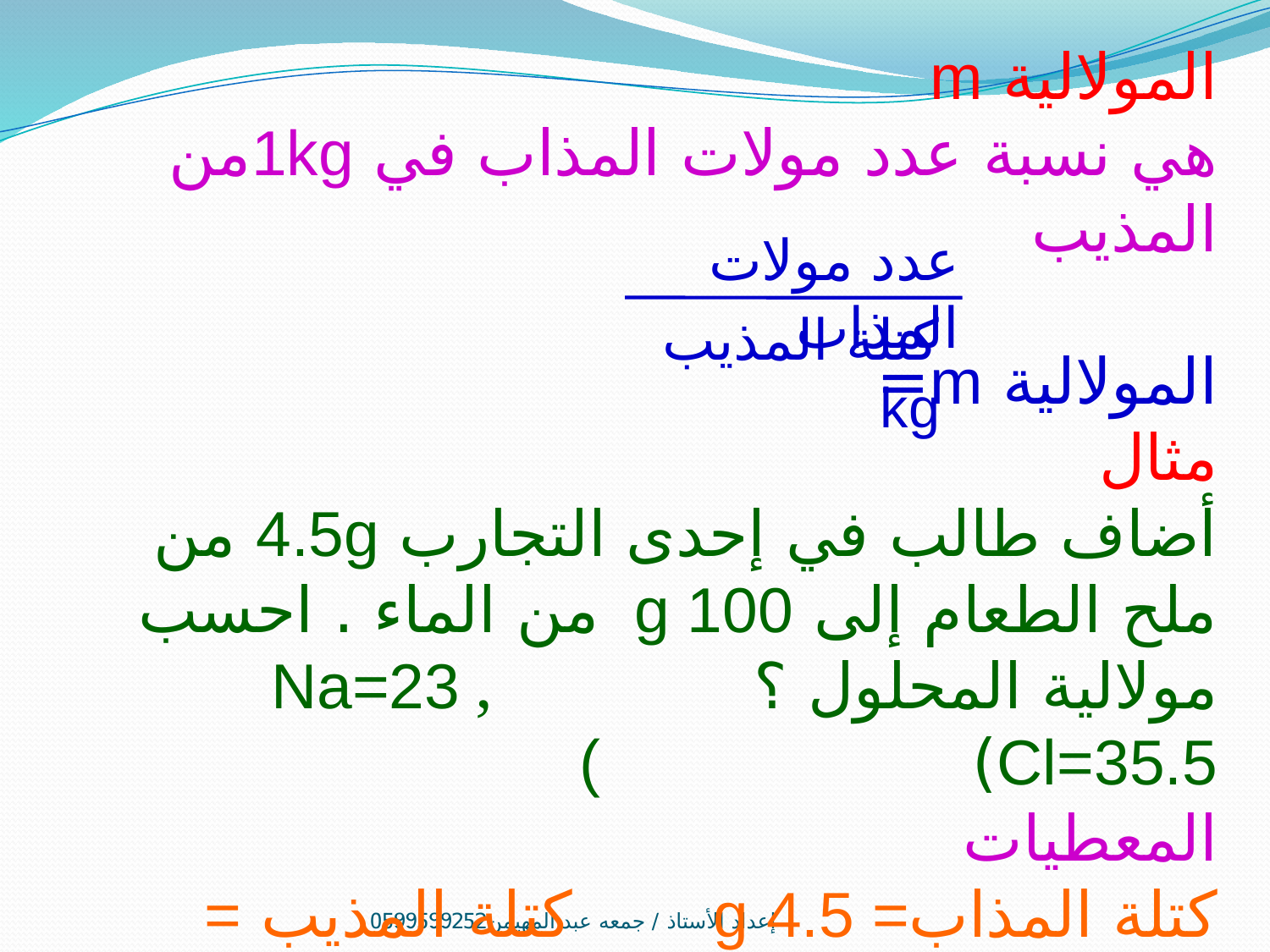

المولالية m
هي نسبة عدد مولات المذاب في 1kgمن المذيب

المولالية m=
مثال
أضاف طالب في إحدى التجارب 4.5g من ملح الطعام إلى 100 g  من الماء . احسب مولالية المحلول ؟             Na=23 , Cl=35.5)                     )
المعطيات
كتلة المذاب= 4.5 g       كتلة المذيب = 100g
حساب المطلوب

عدد مولات المذاب
كتلة المذيب kg
إعداد الأستاذ / جمعه عبد المهيمن0599599252